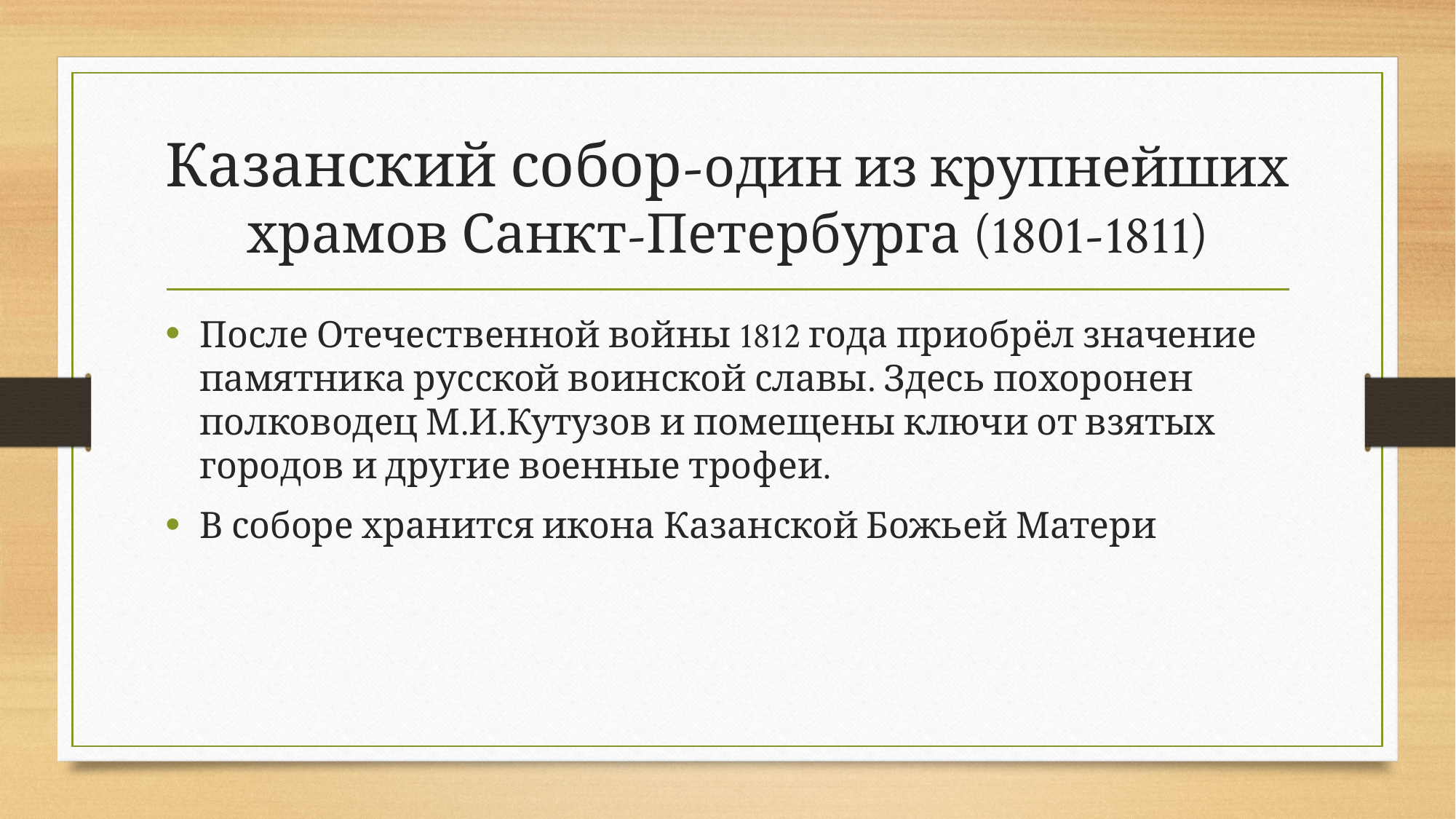

# Казанский собор-один из крупнейших храмов Санкт-Петербурга (1801-1811)
После Отечественной войны 1812 года приобрёл значение памятника русской воинской славы. Здесь похоронен полководец М.И.Кутузов и помещены ключи от взятых городов и другие военные трофеи.
В соборе хранится икона Казанской Божьей Матери